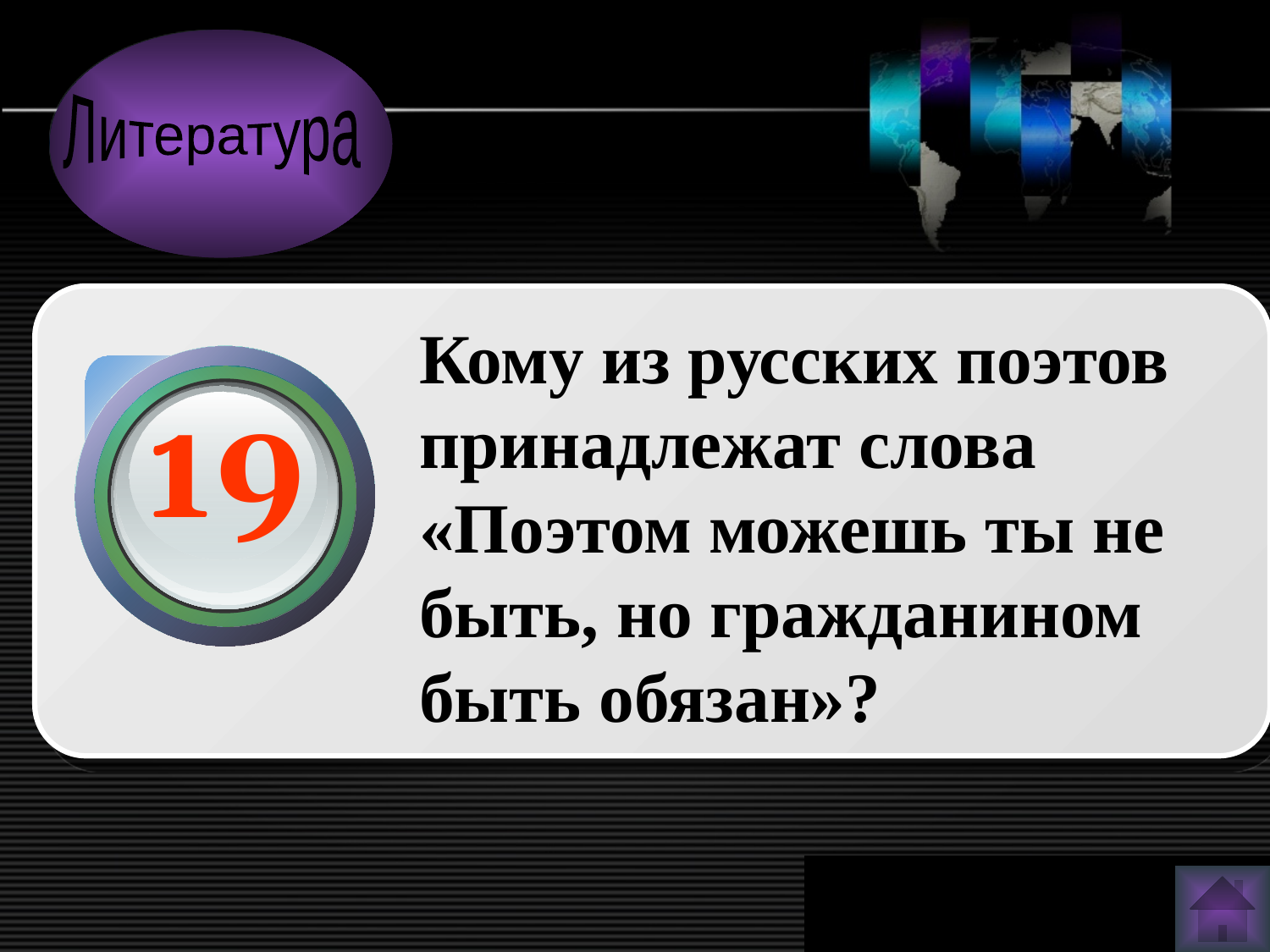

Литература

Кому из русских поэтов принадлежат слова «Поэтом можешь ты не быть, но гражданином быть обязан»?

19

www.themegallery.com